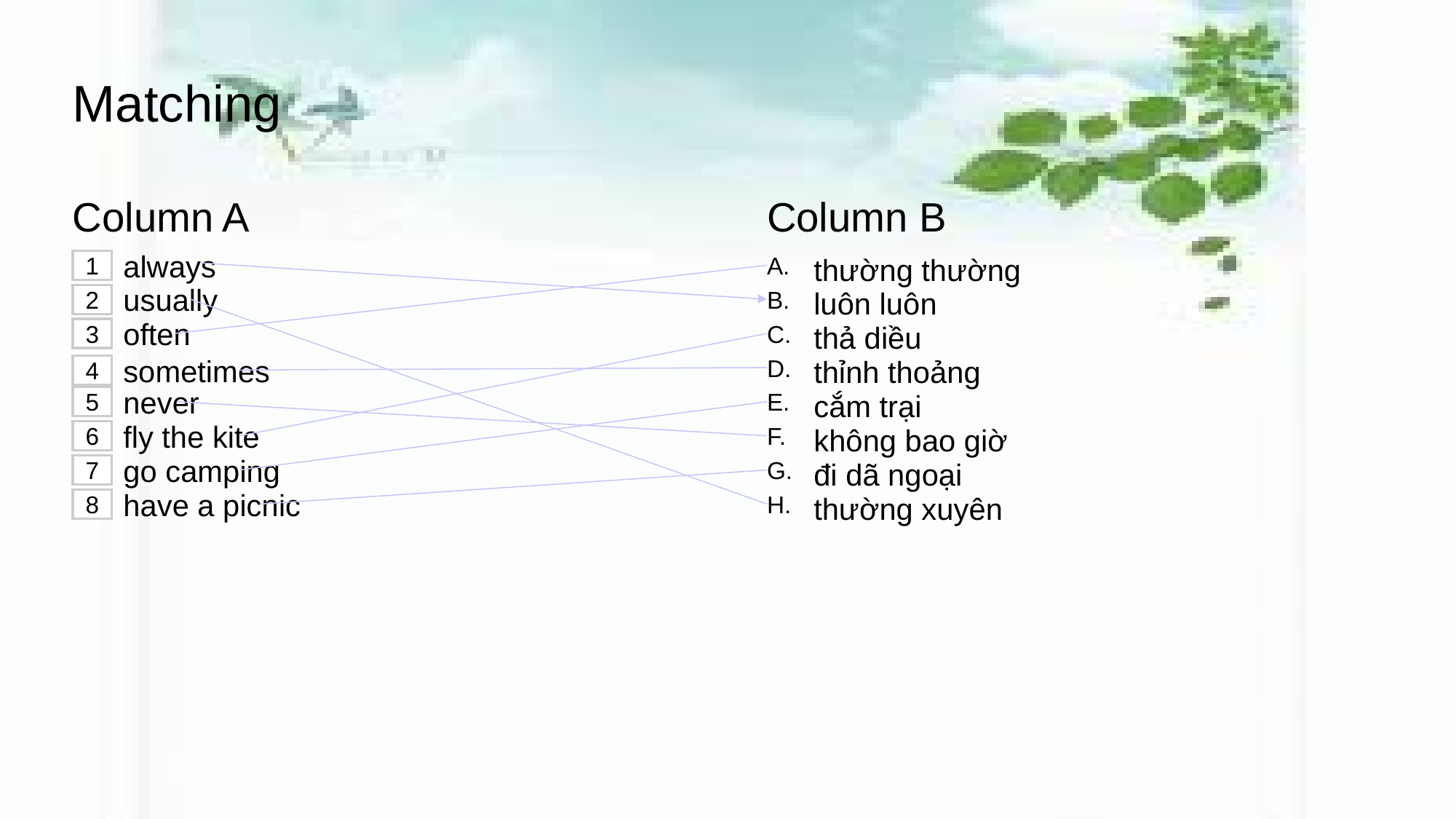

Matching
Column A
Column B
1
always
A.
thường thường
2
usually
B.
luôn luôn
3
often
C.
thả diều
D.
thỉnh thoảng
4
sometimes
5
never
E.
cắm trại
6
fly the kite
F.
không bao giờ
7
go camping
G.
đi dã ngoại
8
have a picnic
H.
thường xuyên